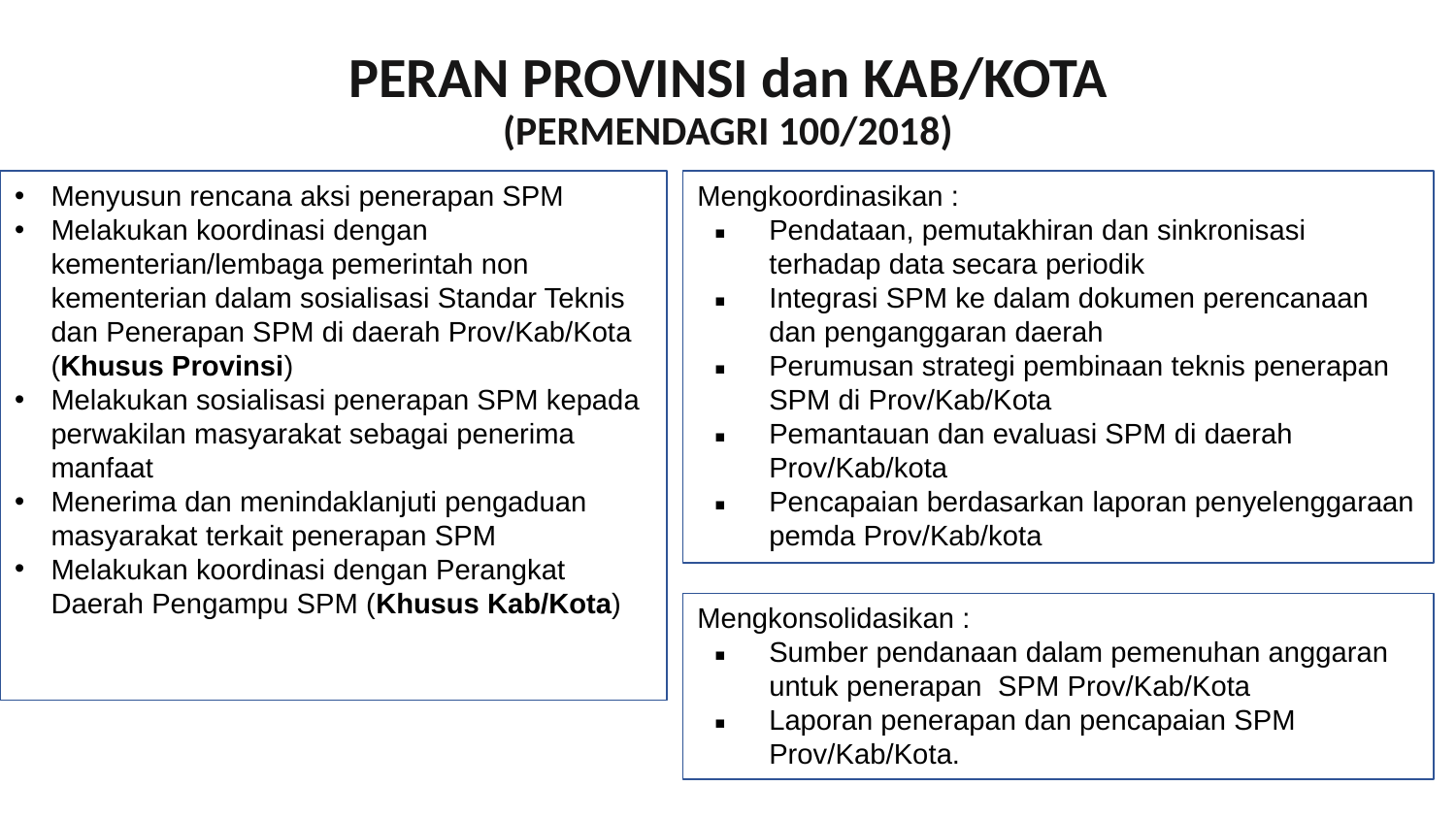

# PERAN PROVINSI dan KAB/KOTA (PERMENDAGRI 100/2018)
Menyusun rencana aksi penerapan SPM
Melakukan koordinasi dengan kementerian/lembaga pemerintah non kementerian dalam sosialisasi Standar Teknis dan Penerapan SPM di daerah Prov/Kab/Kota (Khusus Provinsi)
Melakukan sosialisasi penerapan SPM kepada perwakilan masyarakat sebagai penerima manfaat
Menerima dan menindaklanjuti pengaduan masyarakat terkait penerapan SPM
Melakukan koordinasi dengan Perangkat Daerah Pengampu SPM (Khusus Kab/Kota)

Mengkoordinasikan :
Pendataan, pemutakhiran dan sinkronisasi terhadap data secara periodik
Integrasi SPM ke dalam dokumen perencanaan  dan penganggaran daerah
Perumusan strategi pembinaan teknis penerapan SPM di Prov/Kab/Kota
Pemantauan dan evaluasi SPM di daerah Prov/Kab/kota
Pencapaian berdasarkan laporan penyelenggaraan pemda Prov/Kab/kota
Mengkonsolidasikan :
Sumber pendanaan dalam pemenuhan anggaran  untuk penerapan  SPM Prov/Kab/Kota
Laporan penerapan dan pencapaian SPM Prov/Kab/Kota.